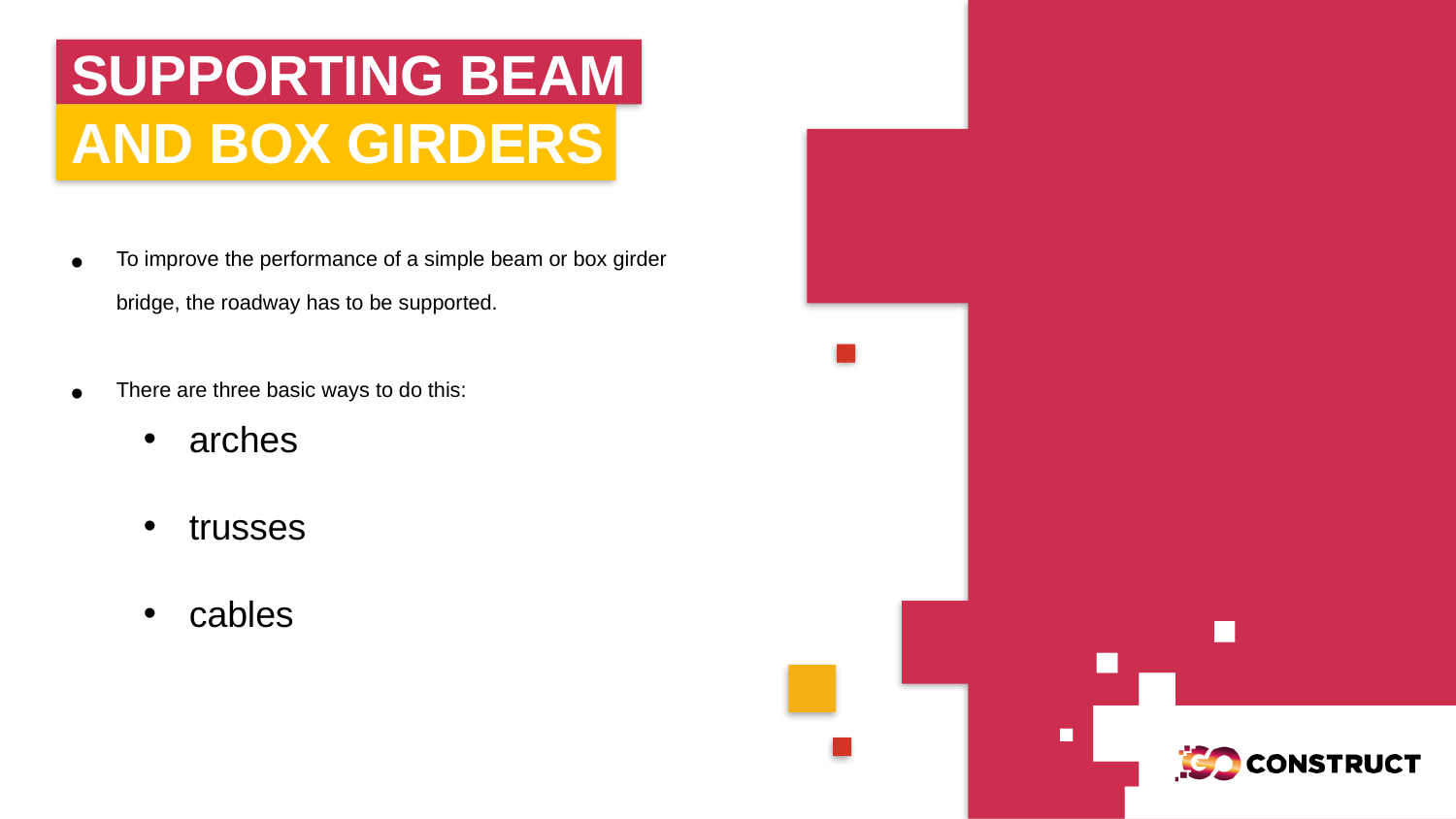

SUPPORTING BEAM
AND BOX GIRDERS

To improve the performance of a simple beam or box girder bridge, the roadway has to be supported.

There are three basic ways to do this:

arches
trusses
cables